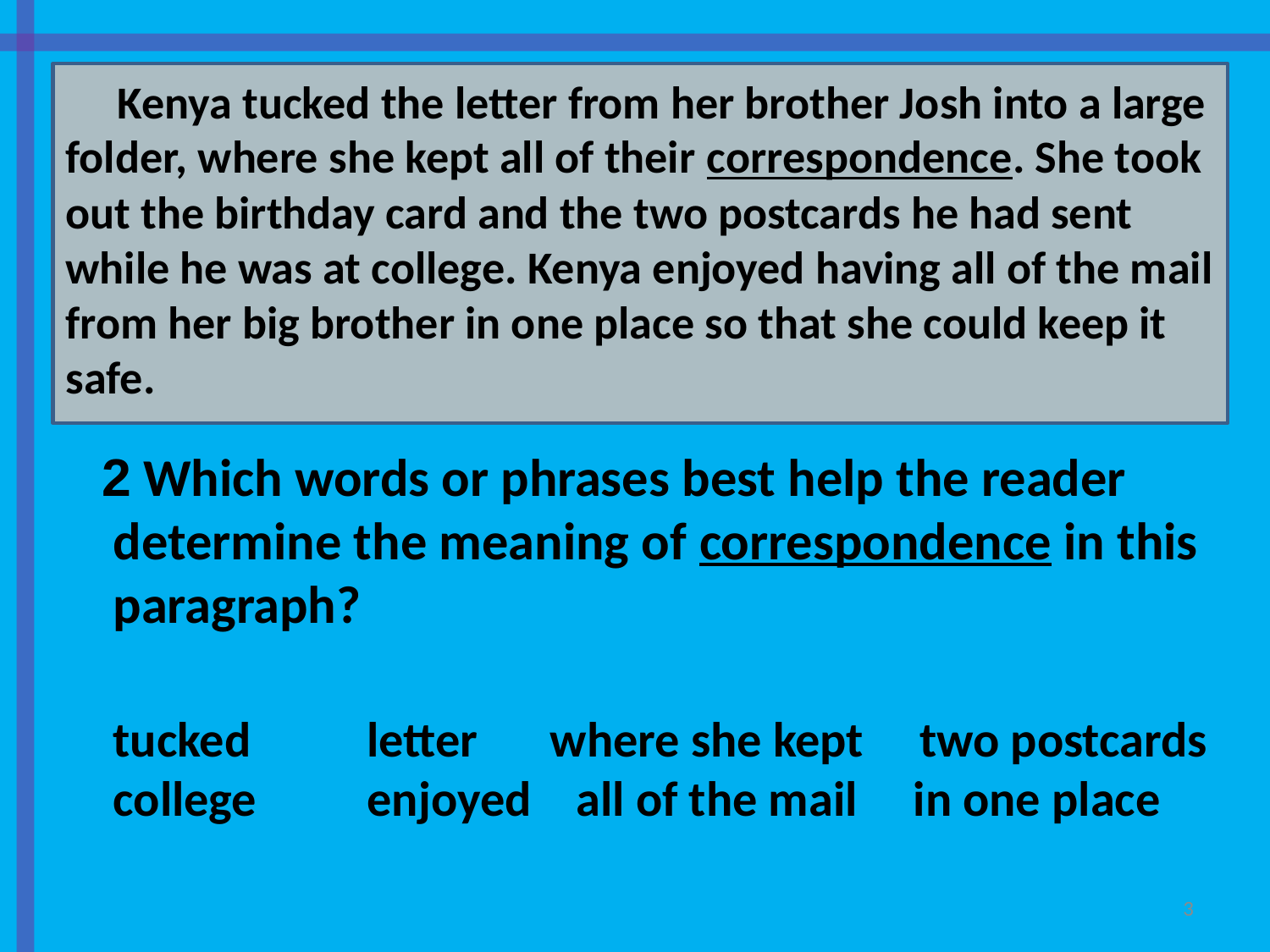

Kenya tucked the letter from her brother Josh into a large folder, where she kept all of their correspondence. She took out the birthday card and the two postcards he had sent while he was at college. Kenya enjoyed having all of the mail from her big brother in one place so that she could keep it safe.

   2 Which words or phrases best help the reader determine the meaning of correspondence in this paragraph?

	tucked      	letter	     where she kept     two postcards college	enjoyed    all of the mail     in one place

3